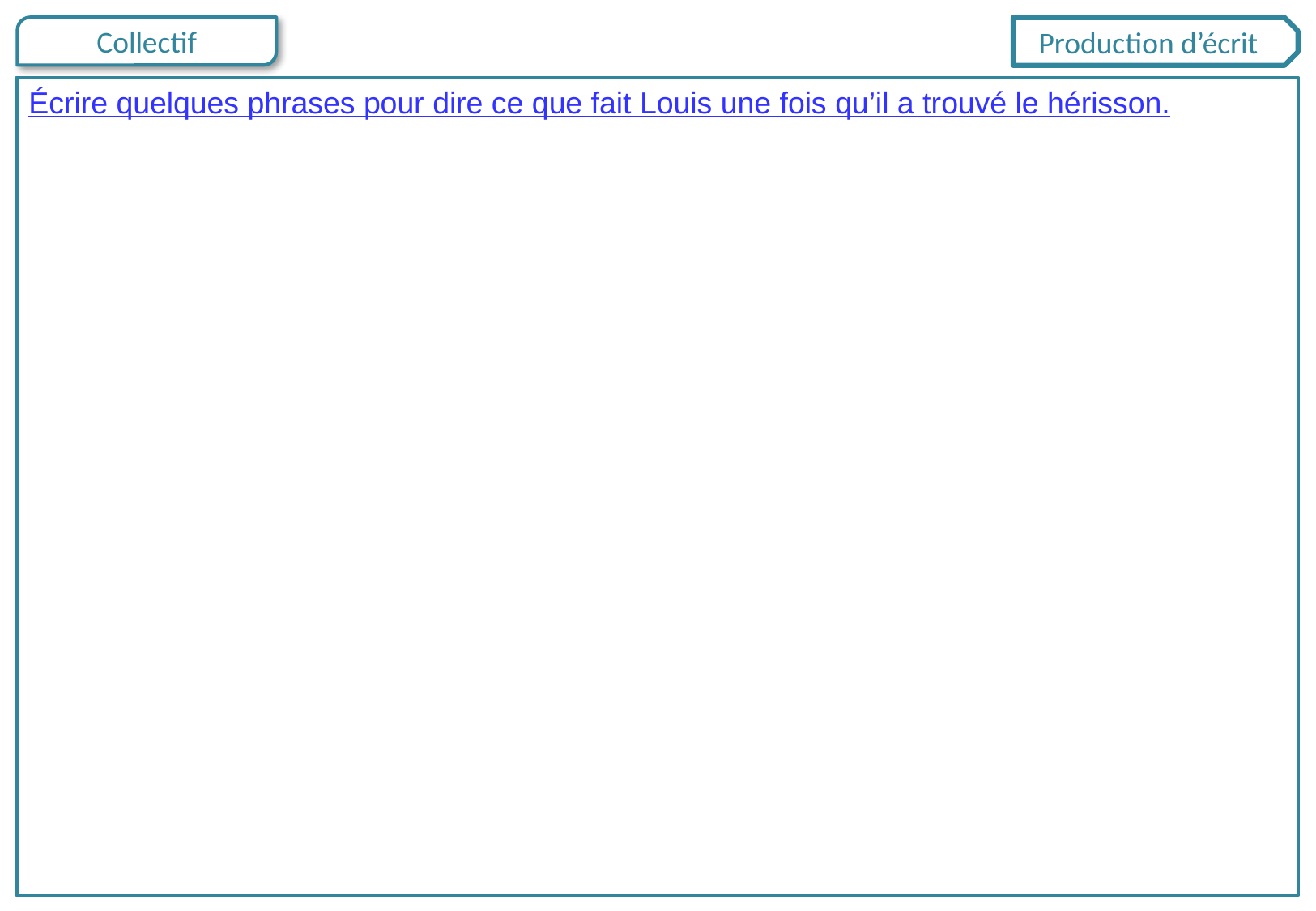

Production d’écrit
Écrire quelques phrases pour dire ce que fait Louis une fois qu’il a trouvé le hérisson.